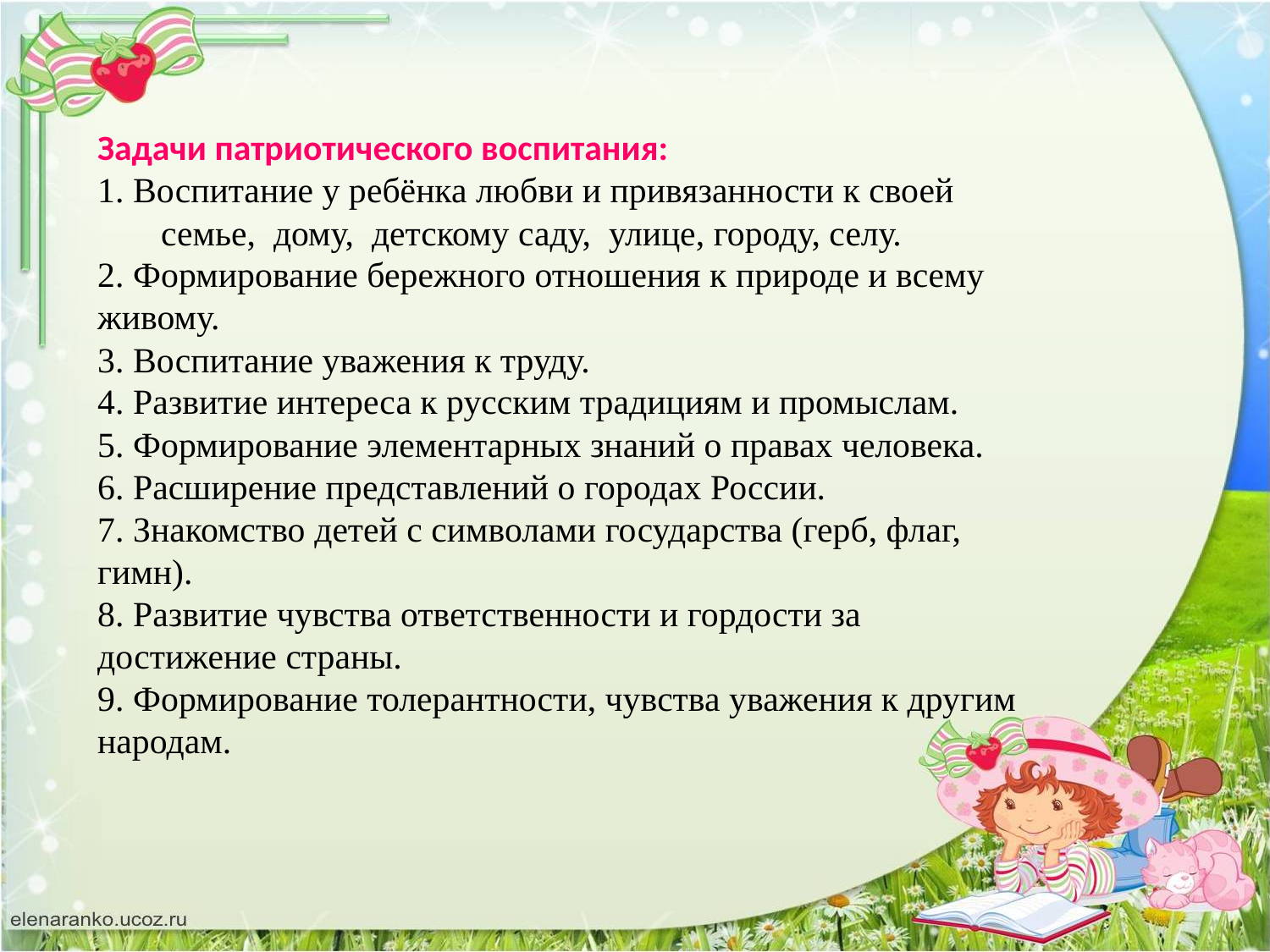

Задачи патриотического воспитания:
1. Воспитание у ребёнка любви и привязанности к своей семье,  дому,  детскому саду,  улице, городу, селу.
2. Формирование бережного отношения к природе и всему живому.
3. Воспитание уважения к труду.
4. Развитие интереса к русским традициям и промыслам.
5. Формирование элементарных знаний о правах человека.
6. Расширение представлений о городах России.
7. Знакомство детей с символами государства (герб, флаг, гимн).
8. Развитие чувства ответственности и гордости за достижение страны.
9. Формирование толерантности, чувства уважения к другим народам.